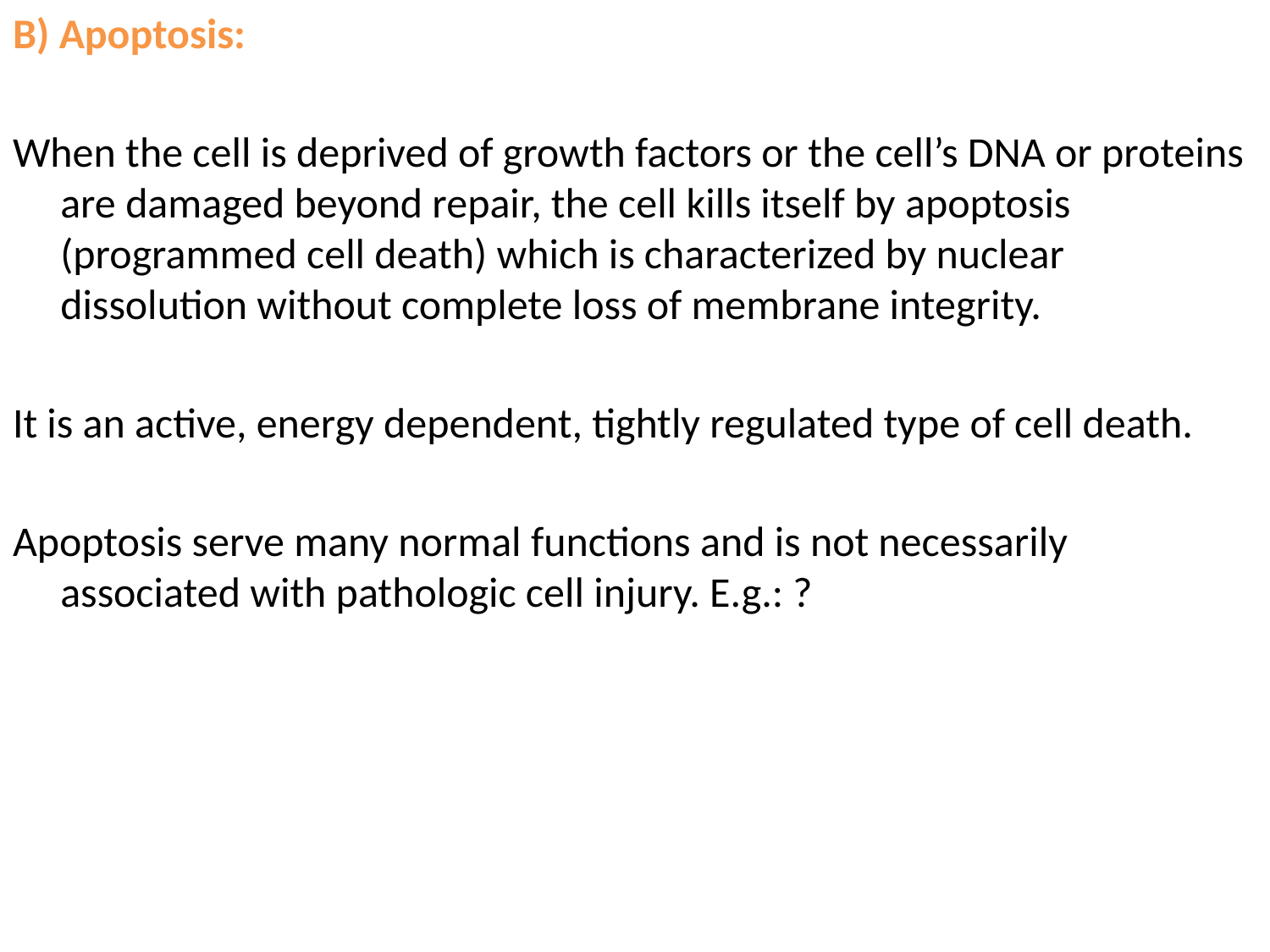

B) Apoptosis:

When the cell is deprived of growth factors or the cell’s DNA or proteins are damaged beyond repair, the cell kills itself by apoptosis (programmed cell death) which is characterized by nuclear dissolution without complete loss of membrane integrity.

It is an active, energy dependent, tightly regulated type of cell death.

Apoptosis serve many normal functions and is not necessarily associated with pathologic cell injury. E.g.: ?